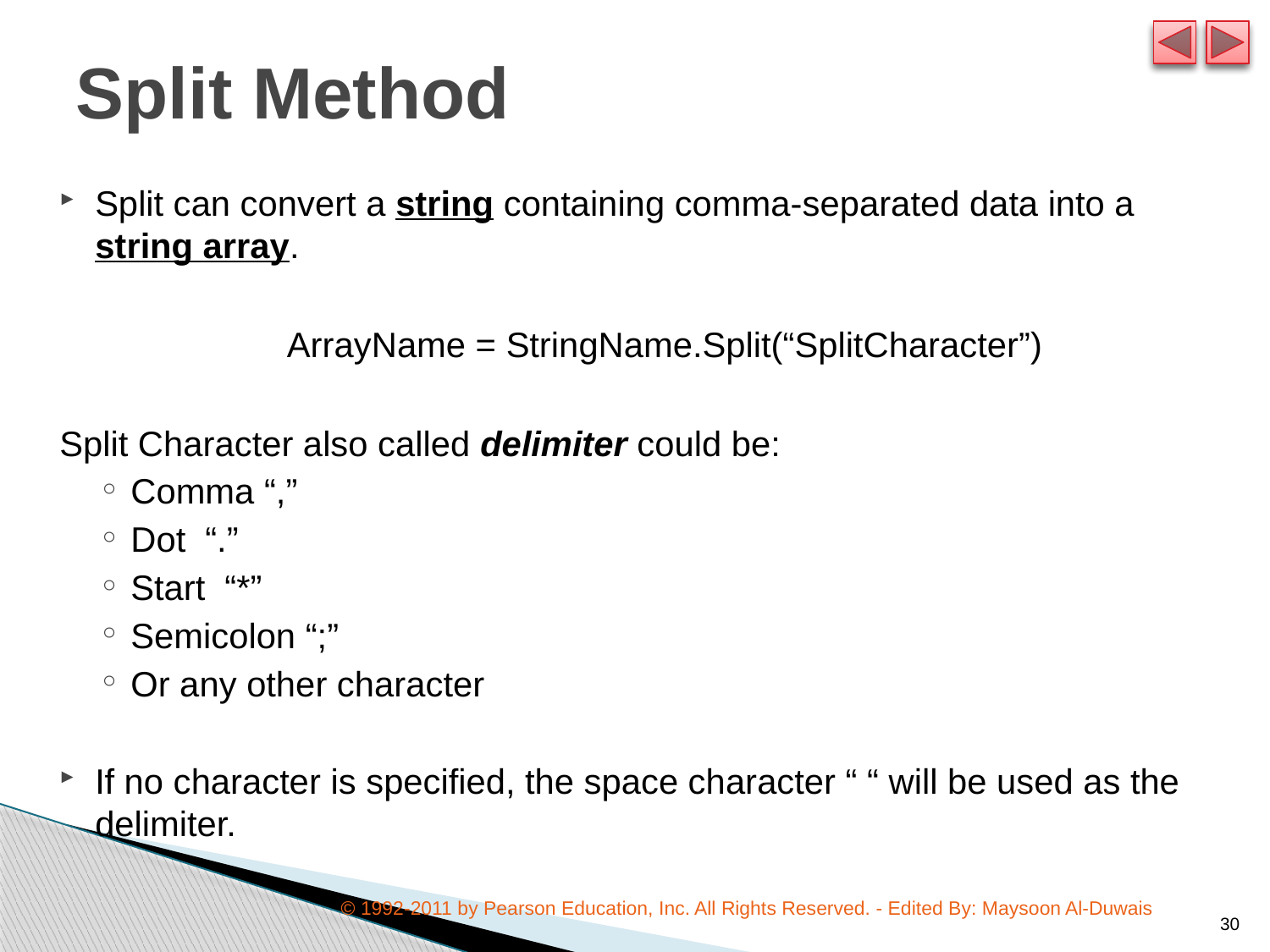

# Split Method
Split can convert a string containing comma-separated data into a string array.

    ArrayName = StringName.Split(“SplitCharacter”)

Split Character also called delimiter could be:
Comma “,”
Dot  “.”
Start  “*”
Semicolon “;”
Or any other character

If no character is specified, the space character “ “ will be used as the delimiter.

© 1992-2011 by Pearson Education, Inc. All Rights Reserved. - Edited By: Maysoon Al-Duwais
30